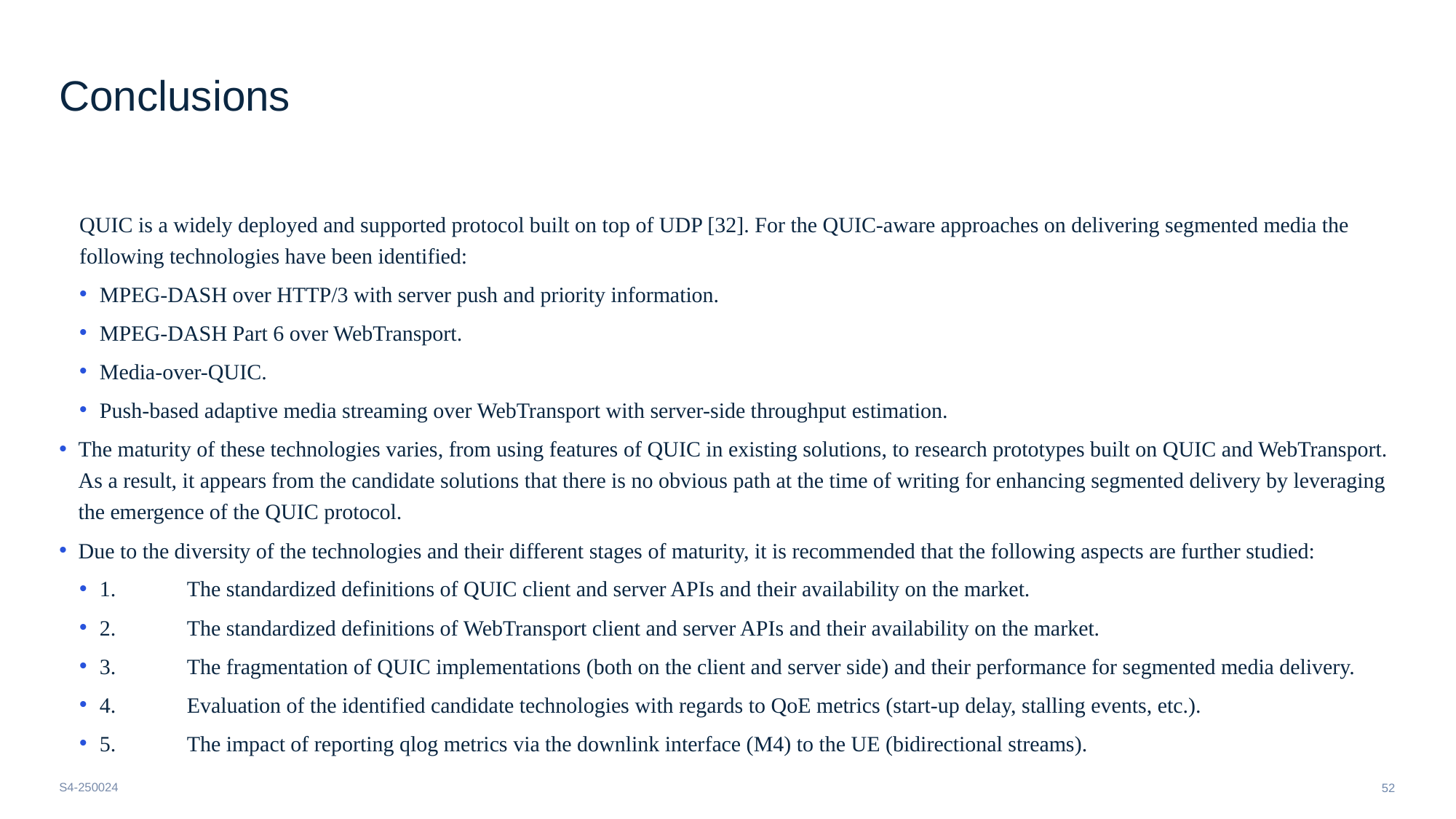

# Conclusions

QUIC is a widely deployed and supported protocol built on top of UDP [32]. For the QUIC-aware approaches on delivering segmented media the following technologies have been identified:
MPEG-DASH over HTTP/3 with server push and priority information.
MPEG-DASH Part 6 over WebTransport.
Media-over-QUIC.
Push-based adaptive media streaming over WebTransport with server-side throughput estimation.
The maturity of these technologies varies, from using features of QUIC in existing solutions, to research prototypes built on QUIC and WebTransport. As a result, it appears from the candidate solutions that there is no obvious path at the time of writing for enhancing segmented delivery by leveraging the emergence of the QUIC protocol.
Due to the diversity of the technologies and their different stages of maturity, it is recommended that the following aspects are further studied:
1.	The standardized definitions of QUIC client and server APIs and their availability on the market.
2.	The standardized definitions of WebTransport client and server APIs and their availability on the market.
3.	The fragmentation of QUIC implementations (both on the client and server side) and their performance for segmented media delivery.
4.	Evaluation of the identified candidate technologies with regards to QoE metrics (start-up delay, stalling events, etc.).
5.	The impact of reporting qlog metrics via the downlink interface (M4) to the UE (bidirectional streams).

S4-250024